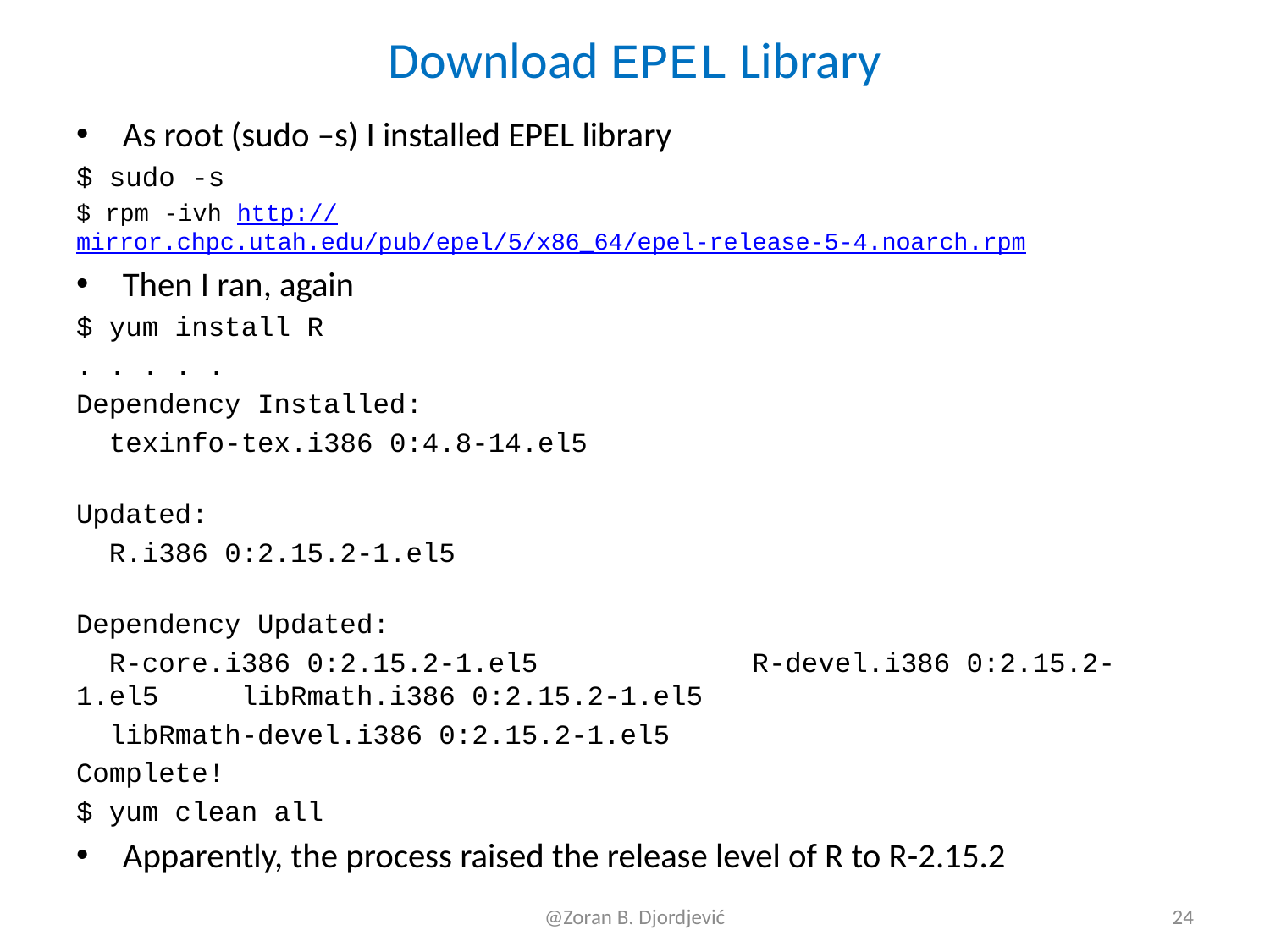

# Download EPEL Library
As root (sudo –s) I installed EPEL library
$ sudo -s
$ rpm -ivh http://mirror.chpc.utah.edu/pub/epel/5/x86_64/epel-release-5-4.noarch.rpm
Then I ran, again
$ yum install R
. . . . .
Dependency Installed:
  texinfo-tex.i386 0:4.8-14.el5
Updated:
  R.i386 0:2.15.2-1.el5
Dependency Updated:
  R-core.i386 0:2.15.2-1.el5             R-devel.i386 0:2.15.2-1.el5     libRmath.i386 0:2.15.2-1.el5
  libRmath-devel.i386 0:2.15.2-1.el5
Complete!
$ yum clean all
Apparently, the process raised the release level of R to R-2.15.2

@Zoran B. Djordjević
24